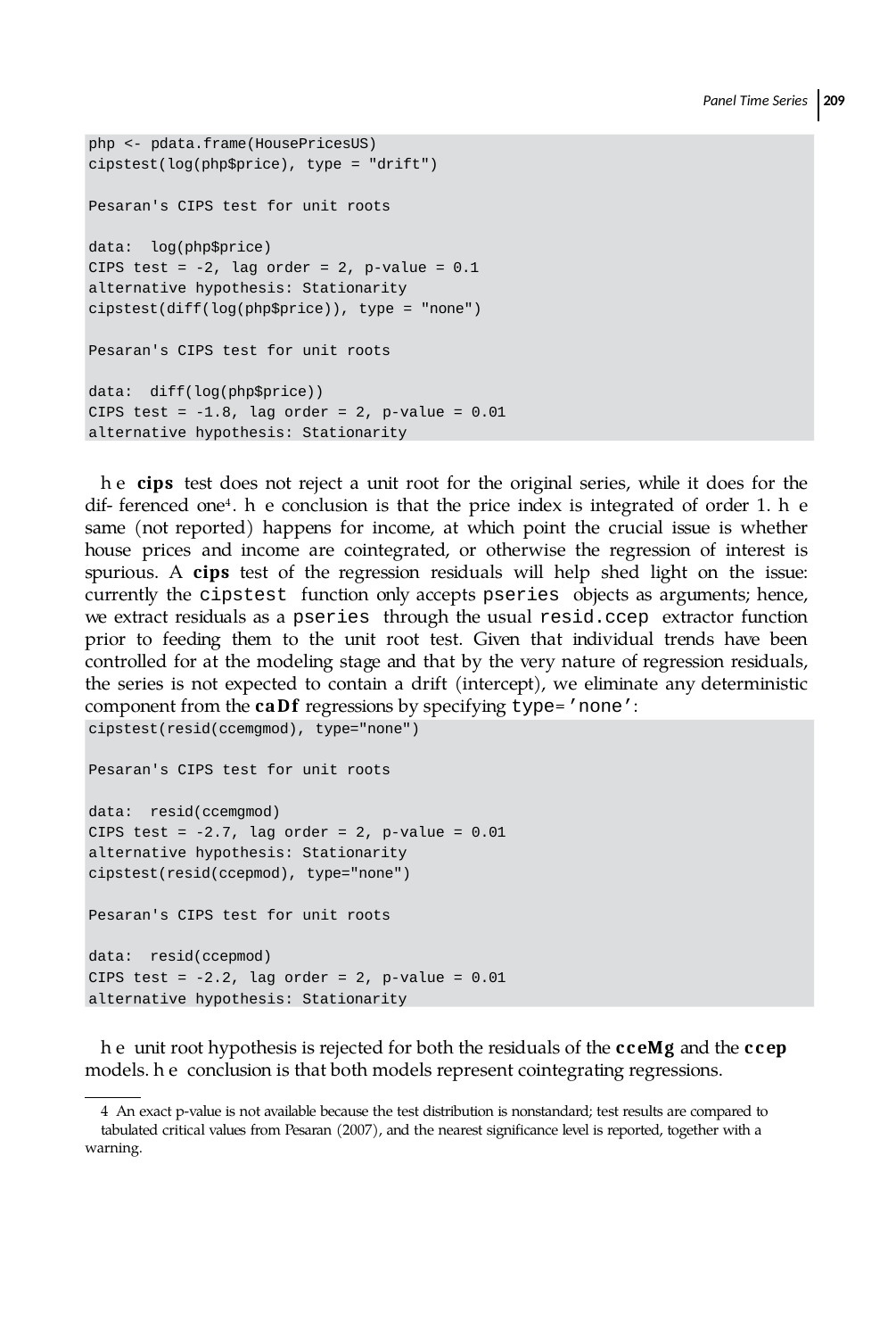

Panel Time Series  209

php <- pdata.frame(HousePricesUS)
cipstest(log(php$price), type = "drift")
Pesaran's CIPS test for unit roots data: log(php$price)
CIPS test = -2, lag order = 2, p-value = 0.1 alternative hypothesis: Stationarity cipstest(diff(log(php$price)), type = "none")
Pesaran's CIPS test for unit roots data: diff(log(php$price))
CIPS test = -1.8, lag order = 2, p-value = 0.01 alternative hypothesis: Stationarity
he cips  test does not reject a unit root for the original series, while it does for the dif- ferenced one4. he conclusion is that the price index is integrated of order 1. he same (not reported) happens for income, at which point the crucial issue is whether house prices and income are cointegrated, or otherwise the regression of interest is spurious. A cips test of the regression residuals will help shed light on the issue: currently the cipstest function only accepts pseries objects as arguments; hence, we extract residuals as a pseries through the usual resid.ccep extractor function prior to feeding them to the unit root test. Given that individual trends have been controlled for at the modeling stage and that by the very nature of regression residuals, the series is not expected to contain a drift (intercept), we eliminate any deterministic component from the cadf regressions by specifying type=’none’:
cipstest(resid(ccemgmod), type="none")
Pesaran's CIPS test for unit roots data: resid(ccemgmod)
CIPS test = -2.7, lag order = 2, p-value = 0.01 alternative hypothesis: Stationarity cipstest(resid(ccepmod), type="none")
Pesaran's CIPS test for unit roots data: resid(ccepmod)
CIPS test = -2.2, lag order = 2, p-value = 0.01 alternative hypothesis: Stationarity
he unit root hypothesis is rejected for both the residuals of the ccemg and the ccep models. he conclusion is that both models represent cointegrating regressions.

4 An exact p-value is not available because the test distribution is nonstandard; test results are compared to
tabulated critical values from Pesaran (2007), and the nearest signiﬁcance level is reported, together with a warning.